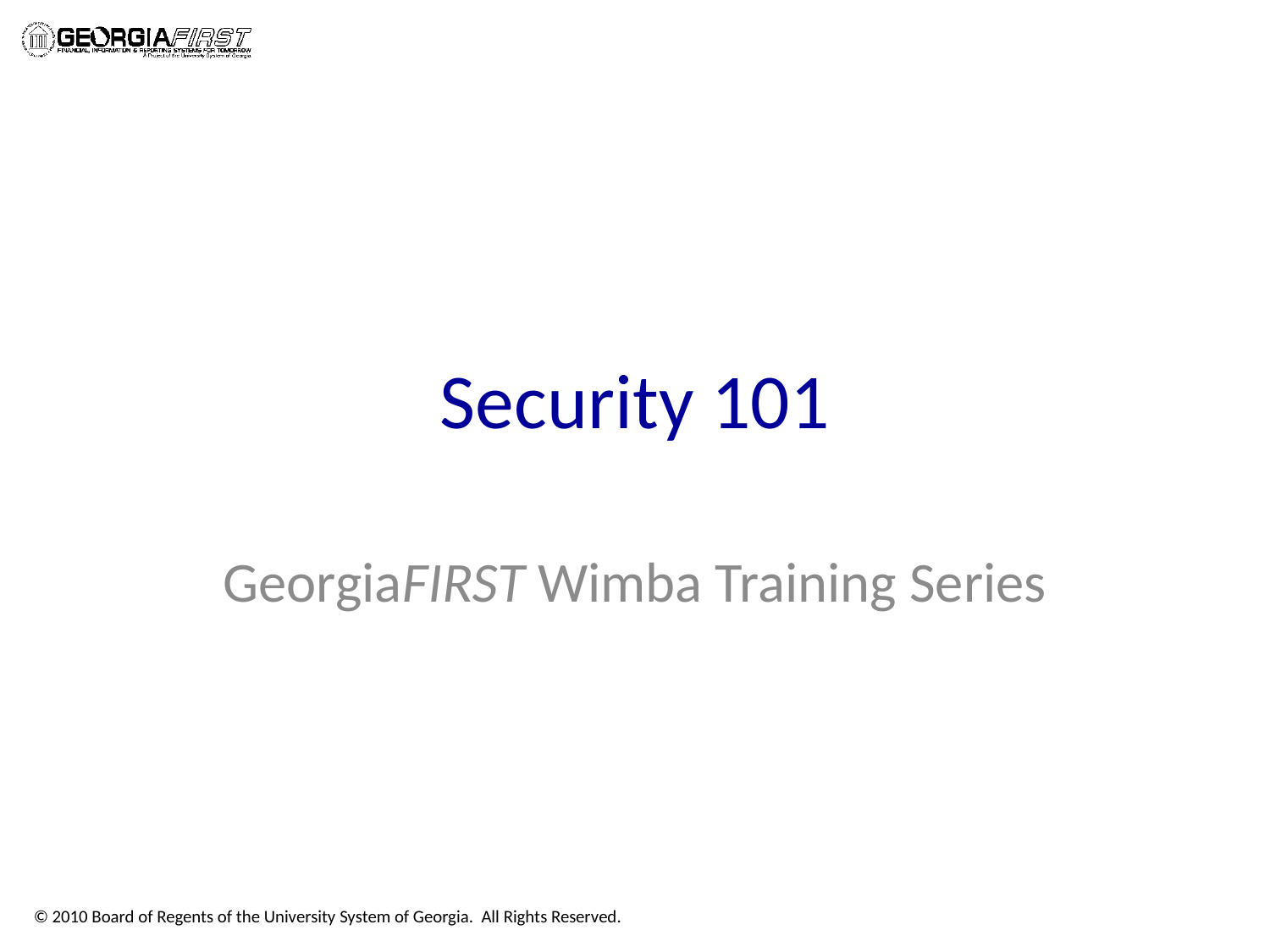

# Security 101
GeorgiaFIRST Wimba Training Series